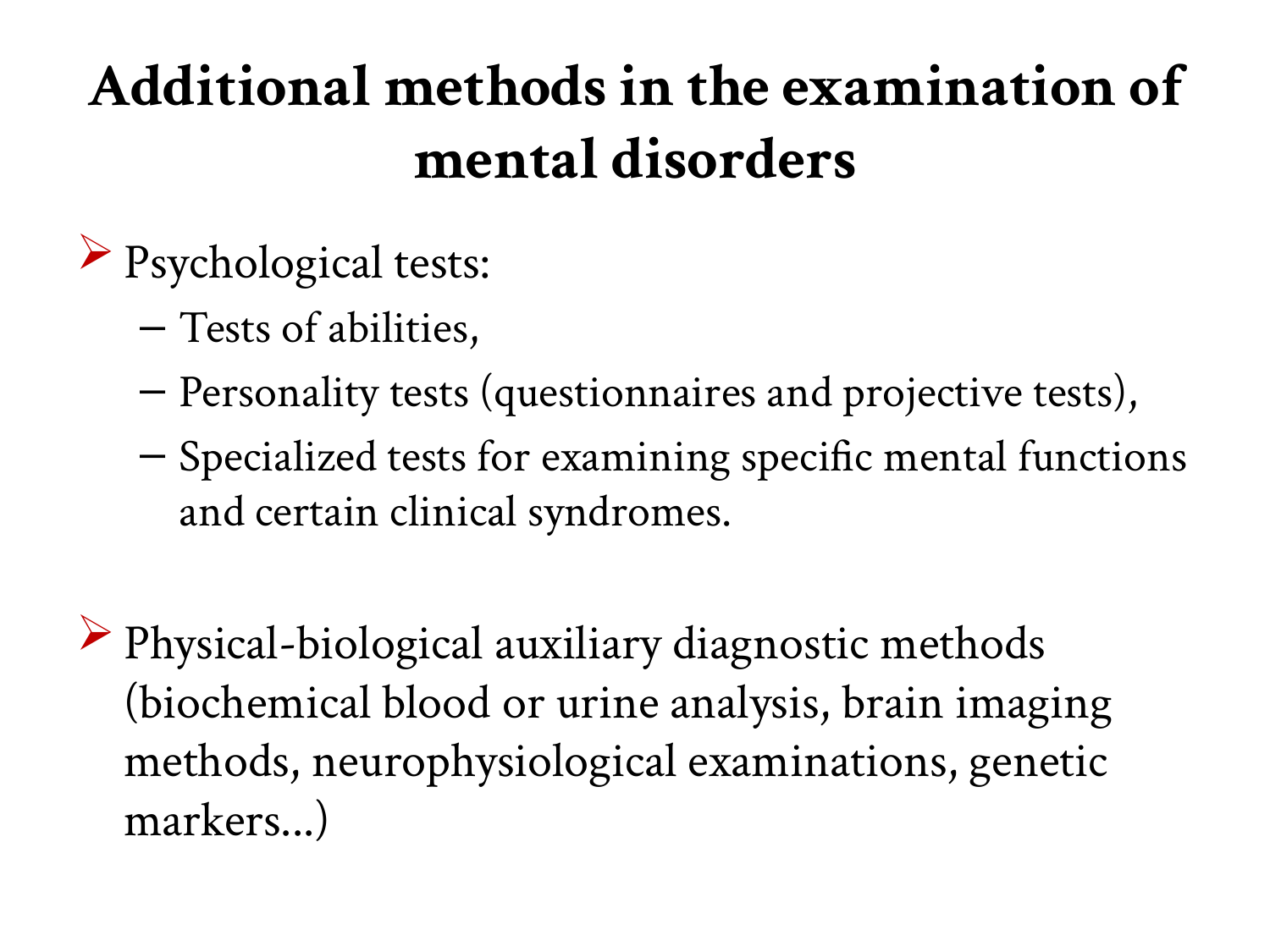

# Additional methods in the examination of mental disorders
Psychological tests:
Tests of abilities,
Personality tests (questionnaires and projective tests),
Specialized tests for examining specific mental functions and certain clinical syndromes.

Physical-biological auxiliary diagnostic methods (biochemical blood or urine analysis, brain imaging methods, neurophysiological examinations, genetic markers...)